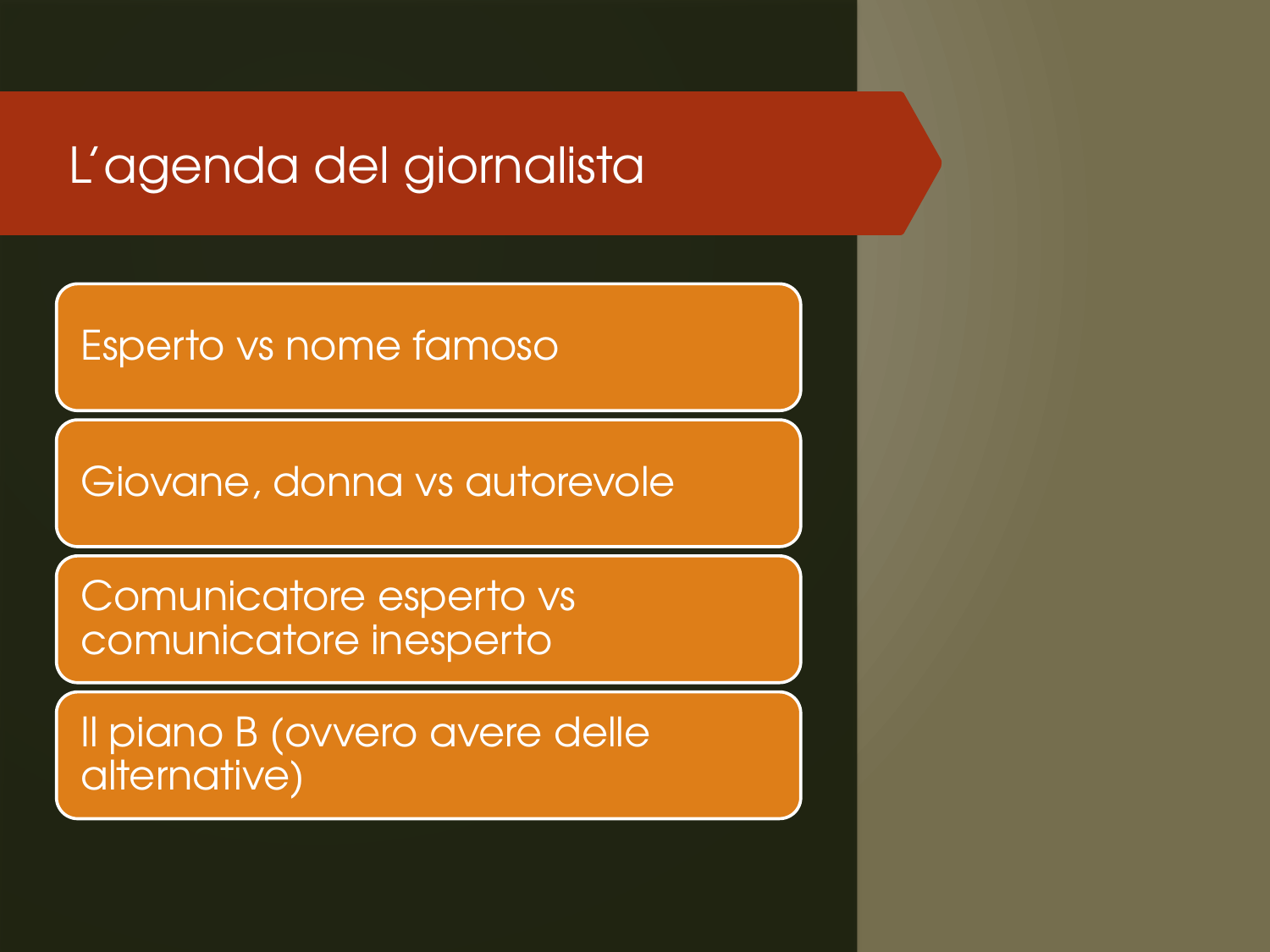

# L’agenda del giornalista
Esperto vs nome famoso
Giovane, donna vs autorevole
Comunicatore esperto vs comunicatore inesperto
Il piano B (ovvero avere delle alternative)